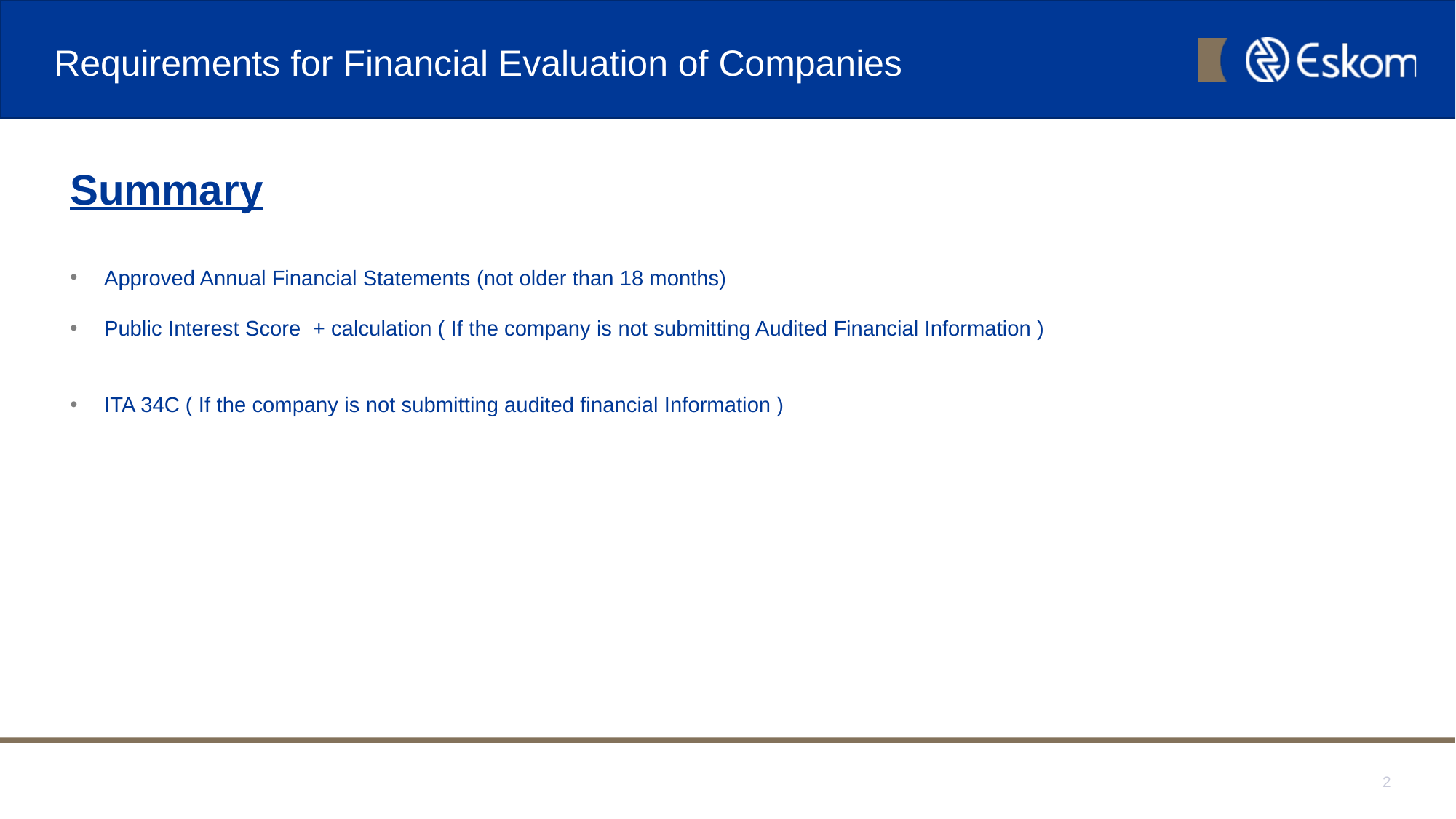

# Requirements for Financial Evaluation of Companies
Summary

Approved Annual Financial Statements (not older than 18 months)

Public Interest Score  + calculation ( If the company is not submitting Audited Financial Information )

ITA 34C ( If the company is not submitting audited financial Information )
2